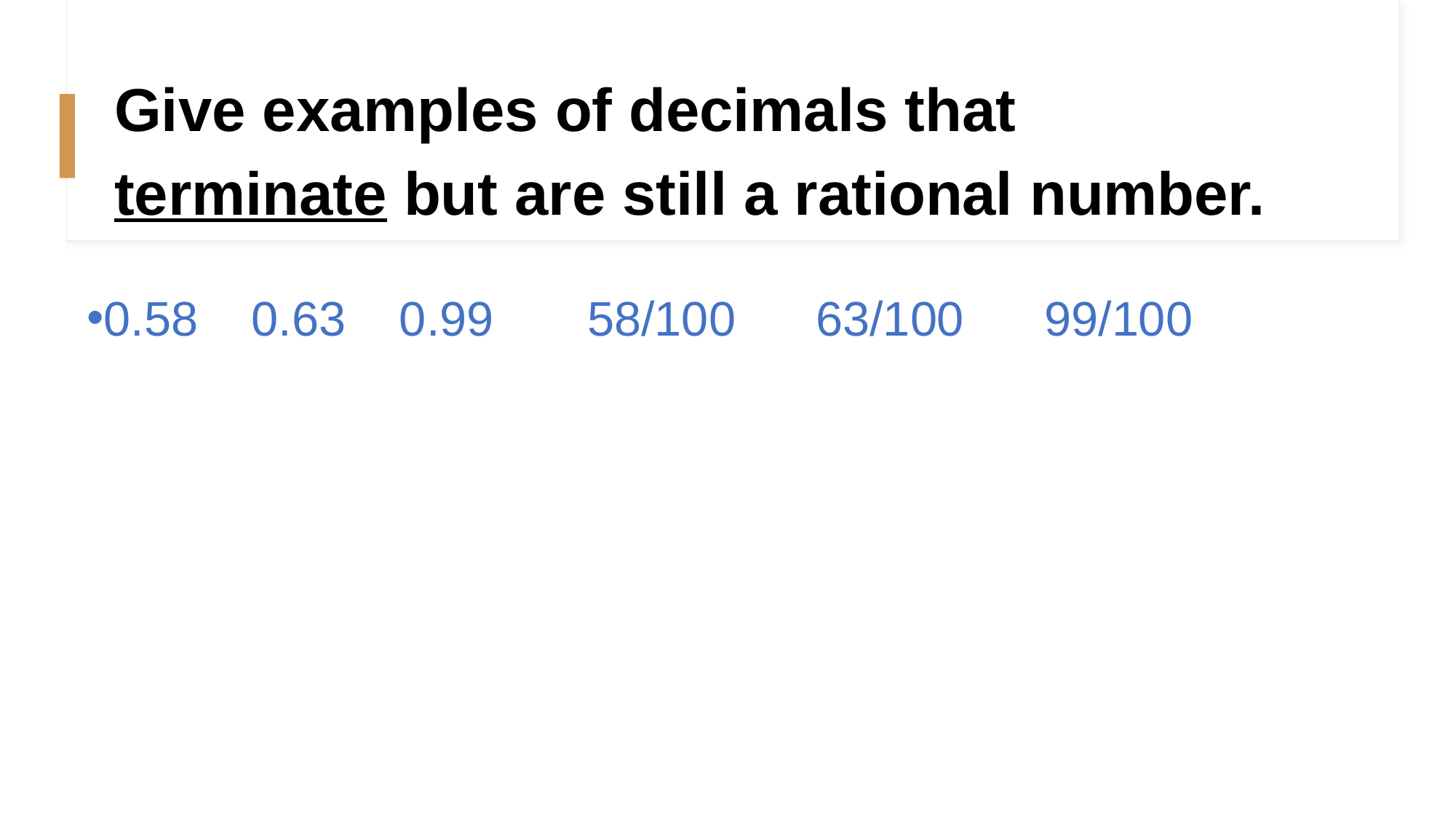

Give examples of decimals that terminate but are still a rational number.
#
0.58    0.63    0.99       58/100      63/100      99/100